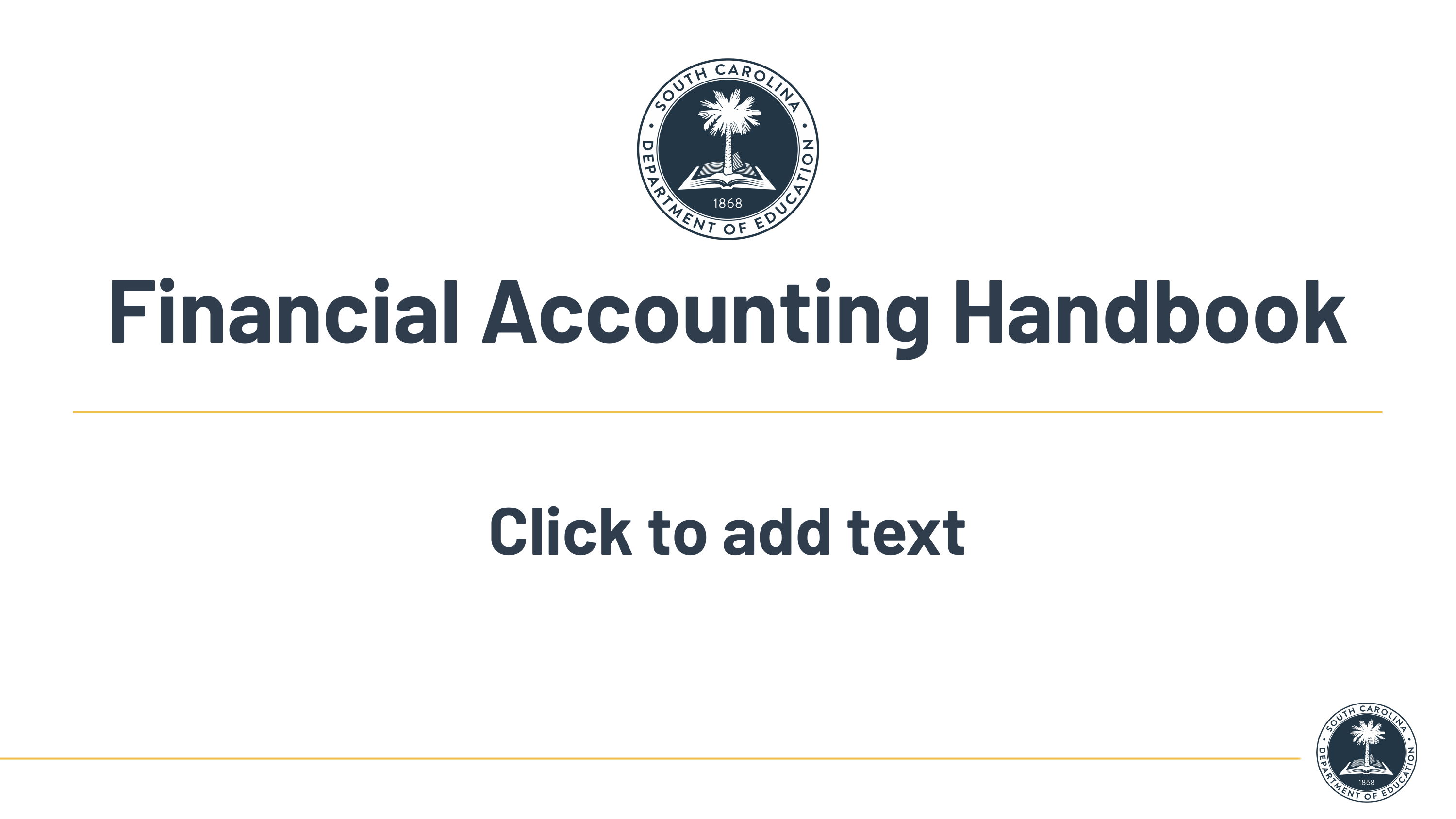

# Financial Accounting Handbook
Click to add text